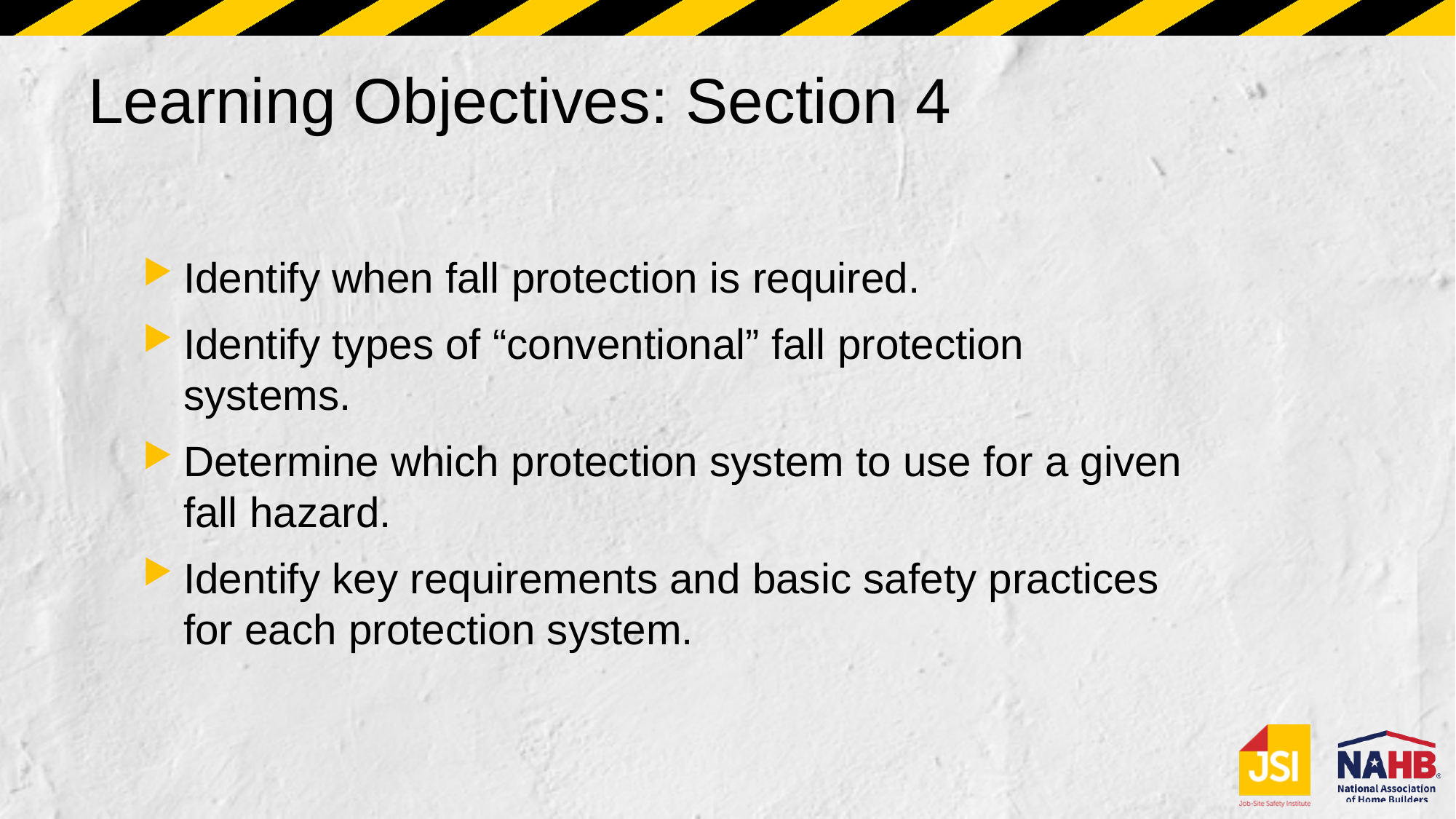

# Learning Objectives: Section 4
Identify when fall protection is required.
Identify types of “conventional” fall protection systems.
Determine which protection system to use for a given fall hazard.
Identify key requirements and basic safety practices for each protection system.